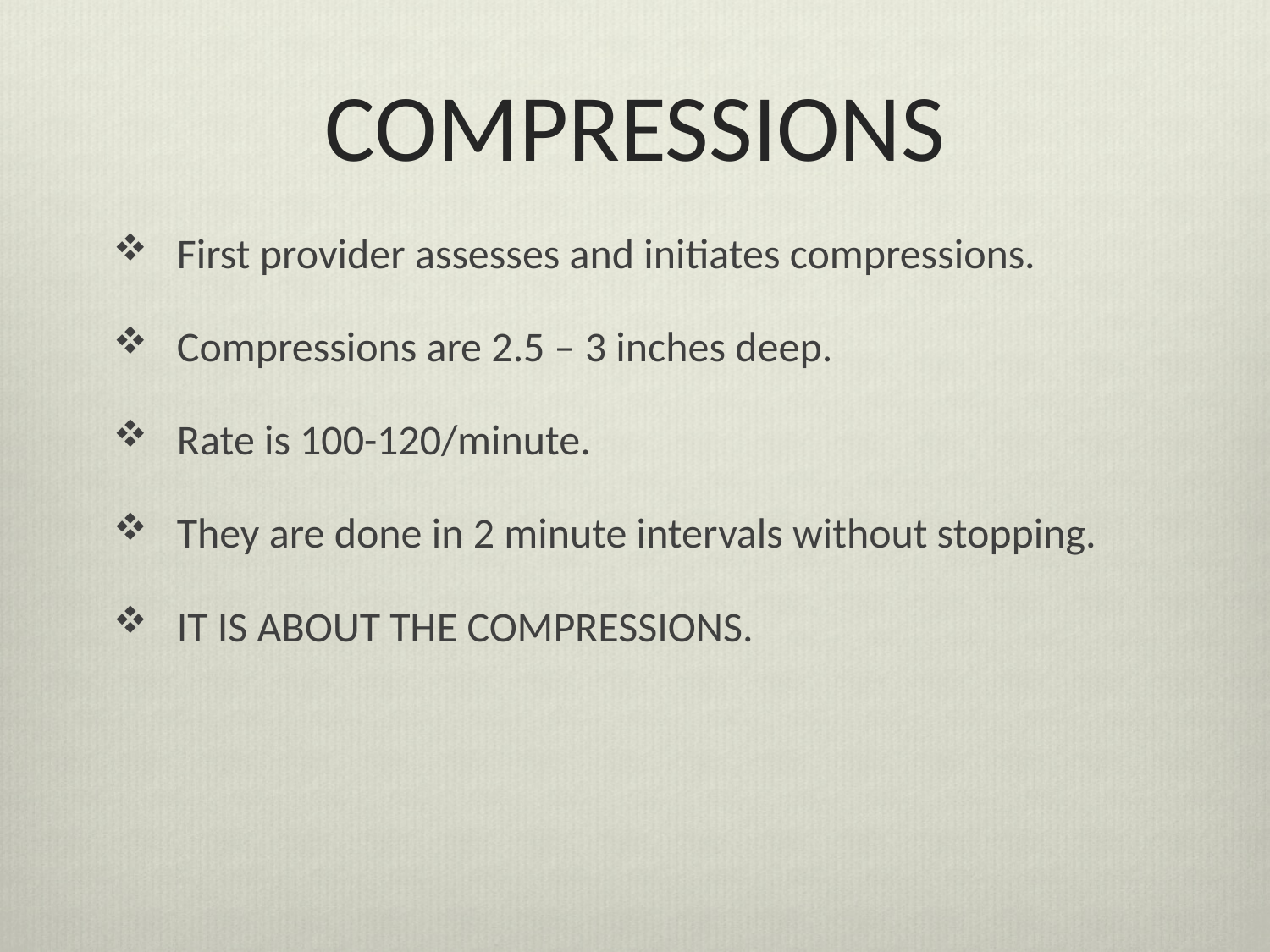

# COMPRESSIONS
First provider assesses and initiates compressions.
Compressions are 2.5 – 3 inches deep.
Rate is 100-120/minute.
They are done in 2 minute intervals without stopping.
IT IS ABOUT THE COMPRESSIONS.